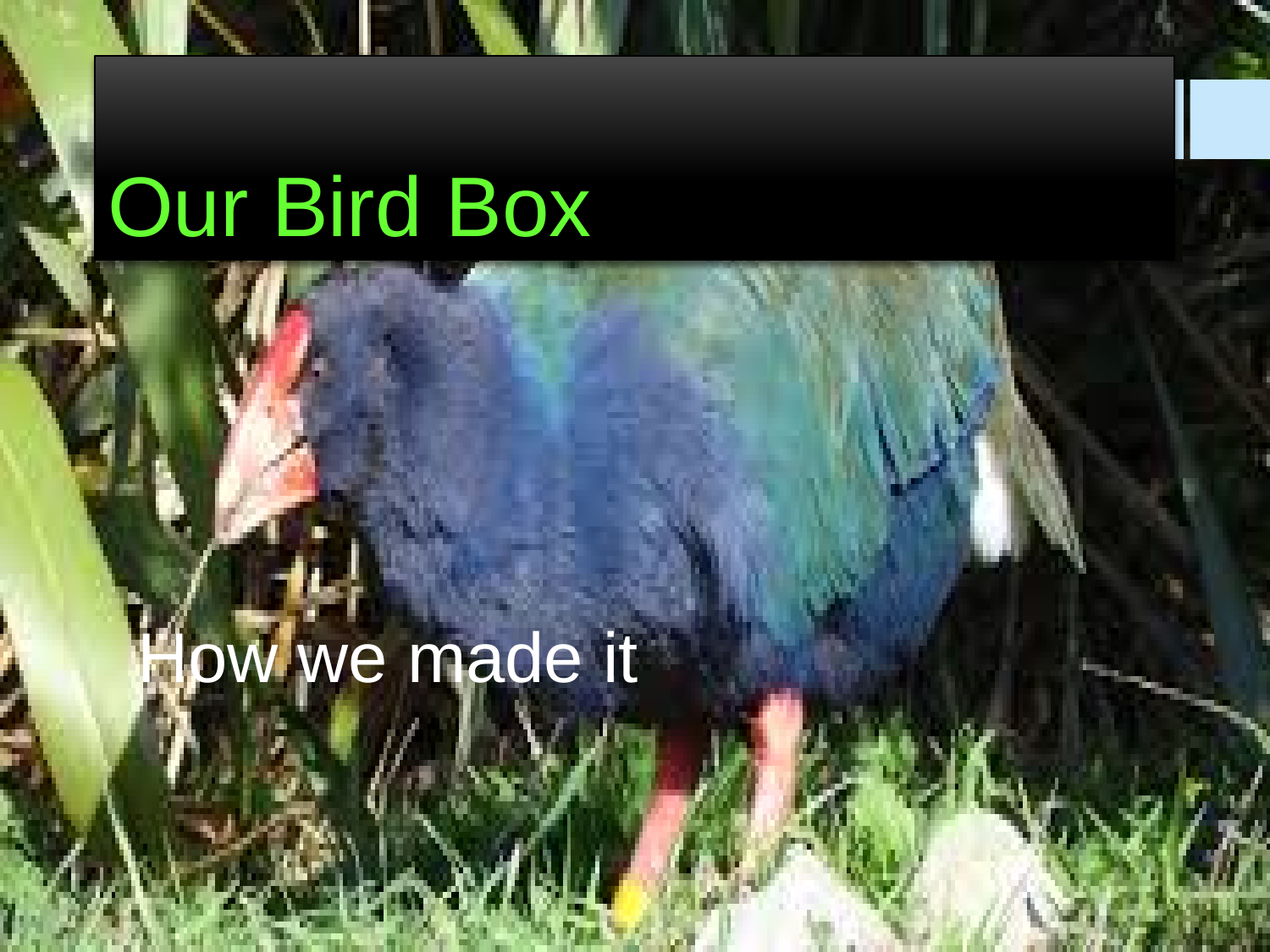

# Our Bird Box
How we made it